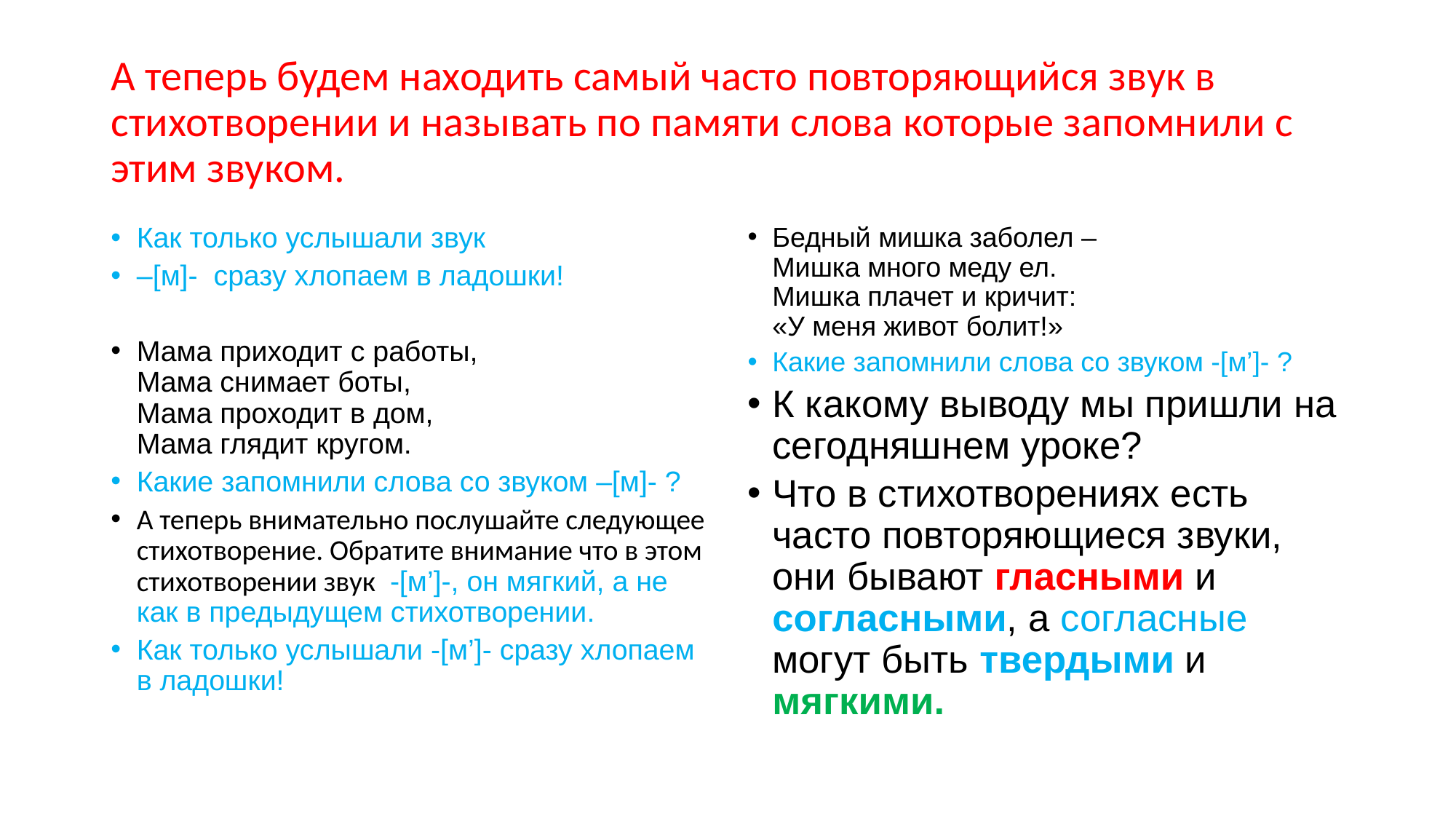

# А теперь будем находить самый часто повторяющийся звук в стихотворении и называть по памяти слова которые запомнили с этим звуком.
Как только услышали звук
–[м]-  сразу хлопаем в ладошки!

Мама приходит с работы,
Мама снимает боты,
Мама проходит в дом,
Мама глядит кругом.
Какие запомнили слова со звуком –[м]- ?
А теперь внимательно послушайте следующее стихотворение. Обратите внимание что в этом стихотворении звук  -[м’]-, он мягкий, а не как в предыдущем стихотворении.
Как только услышали -[м’]- сразу хлопаем в ладошки!

Бедный мишка заболел –
Мишка много меду ел.
Мишка плачет и кричит:
«У меня живот болит!»
Какие запомнили слова со звуком -[м’]- ?
К какому выводу мы пришли на сегодняшнем уроке?
Что в стихотворениях есть часто повторяющиеся звуки, они бывают гласными и согласными, а согласные могут быть твердыми и мягкими.